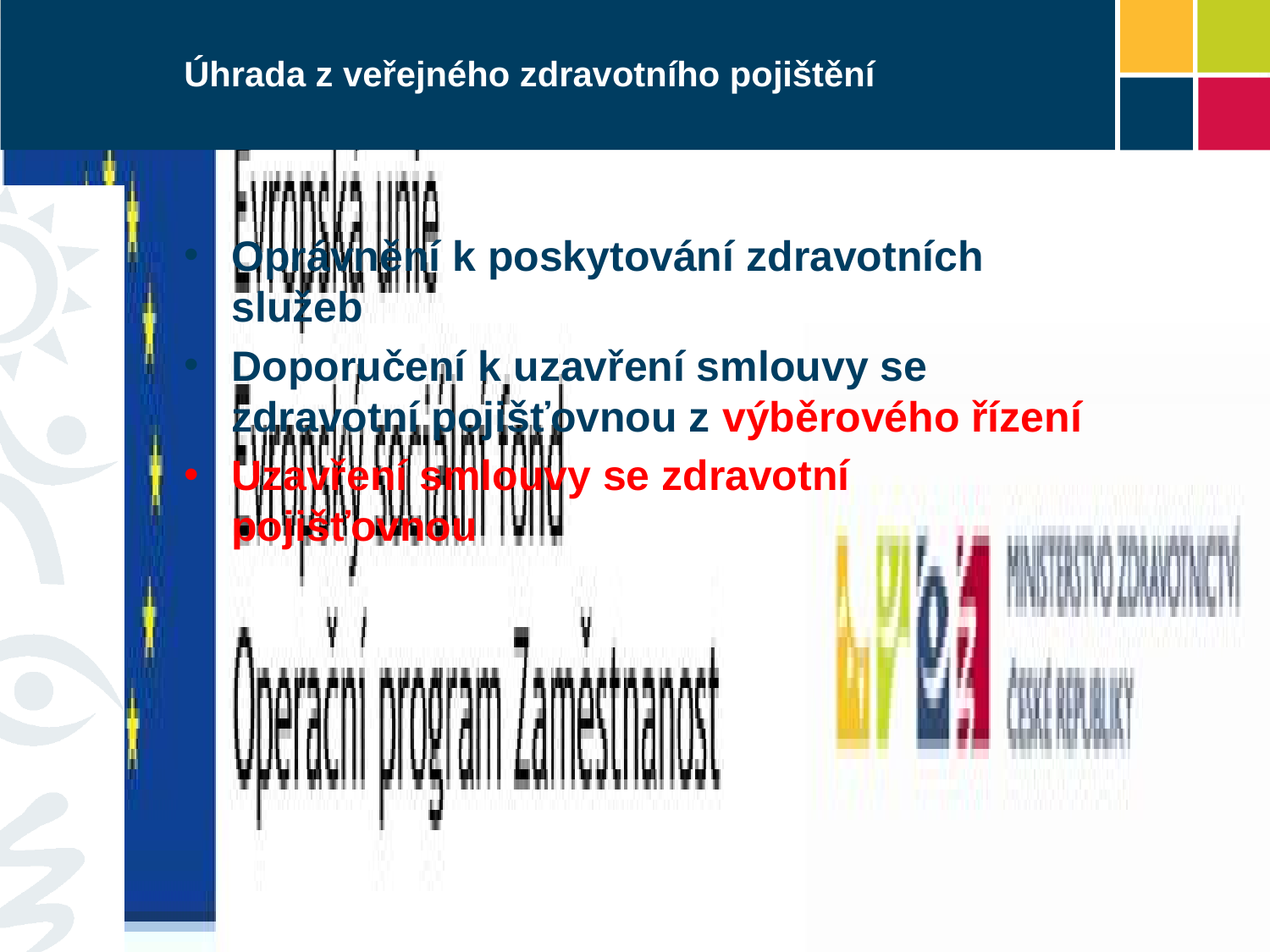

# Úhrada z veřejného zdravotního pojištění
Oprávnění k poskytování zdravotních služeb
Doporučení k uzavření smlouvy se zdravotní pojišťovnou z výběrového řízení
Uzavření smlouvy se zdravotní pojišťovnou